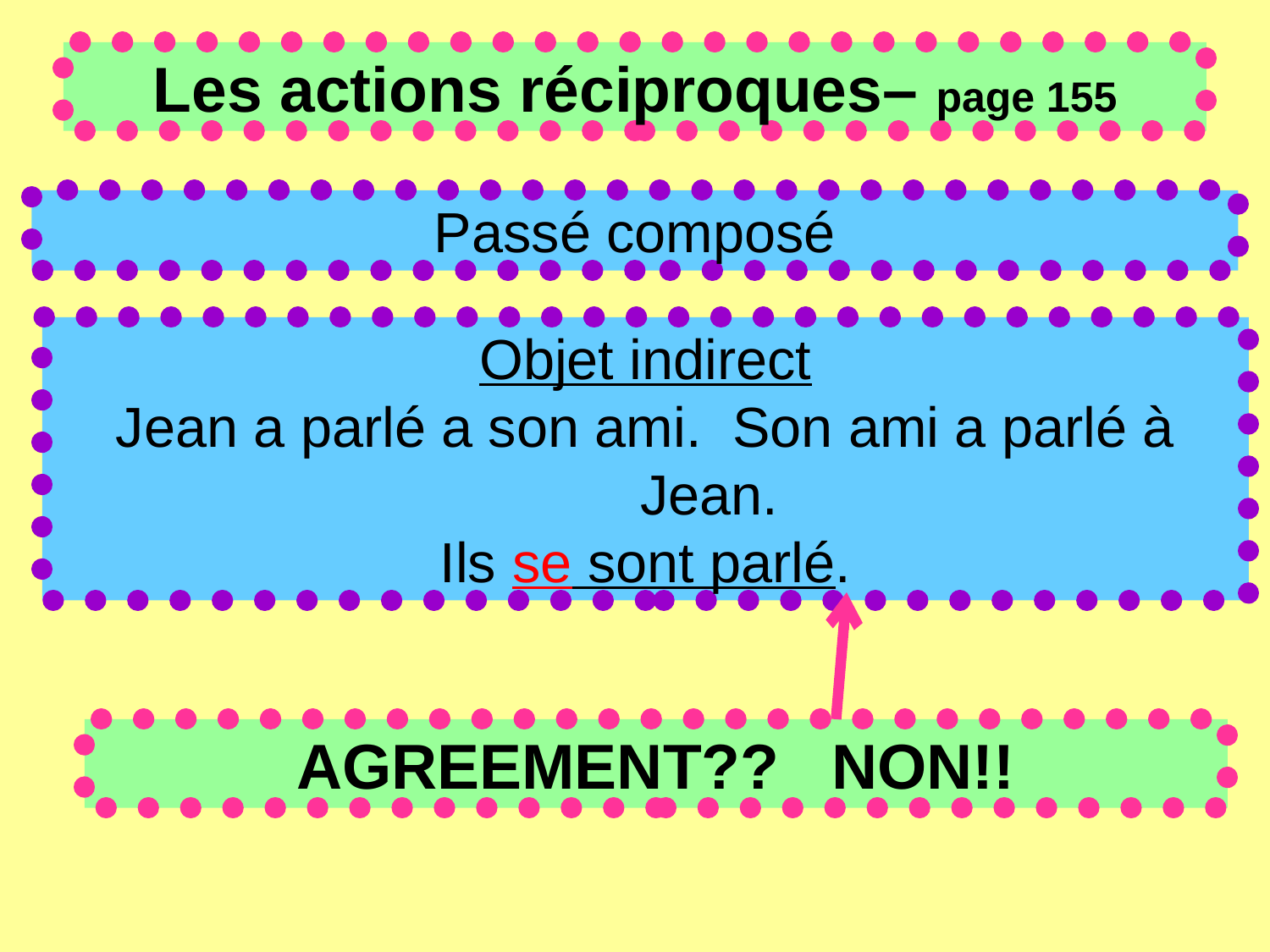

Les actions réciproques– page 155
Passé composé
Objet indirect
Jean a parlé a son ami.  Son ami a parlé à Jean.
Ils se sont parlé.
AGREEMENT??   NON!!